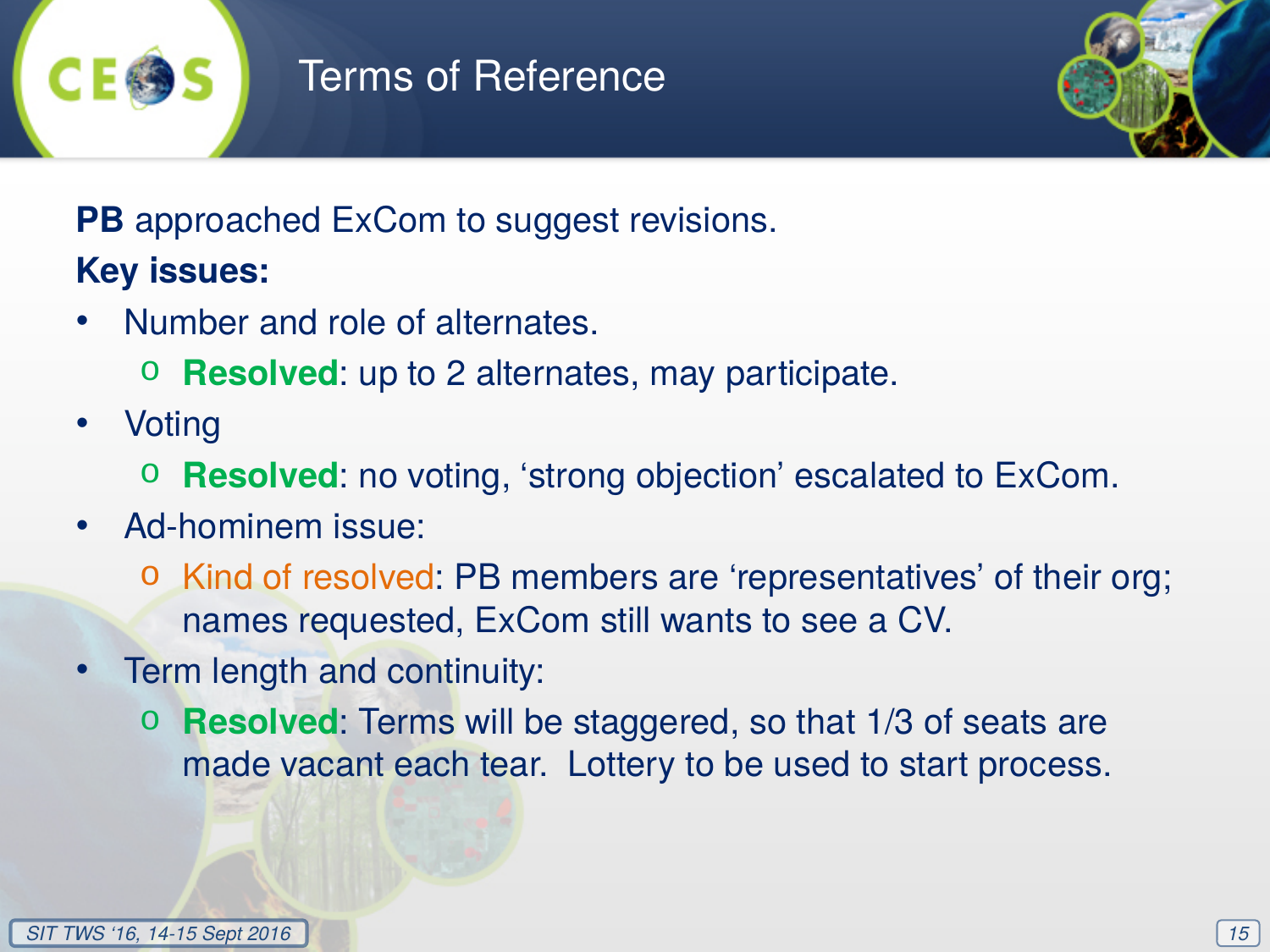

Terms of Reference
PB approached ExCom to suggest revisions.
Key issues:
Number and role of alternates.
Resolved: up to 2 alternates, may participate.
Voting
Resolved: no voting, ‘strong objection’ escalated to ExCom.
Ad-hominem issue:
Kind of resolved: PB members are ‘representatives’ of their org; names requested, ExCom still wants to see a CV.
Term length and continuity:
Resolved: Terms will be staggered, so that 1/3 of seats are made vacant each tear.  Lottery to be used to start process.
15